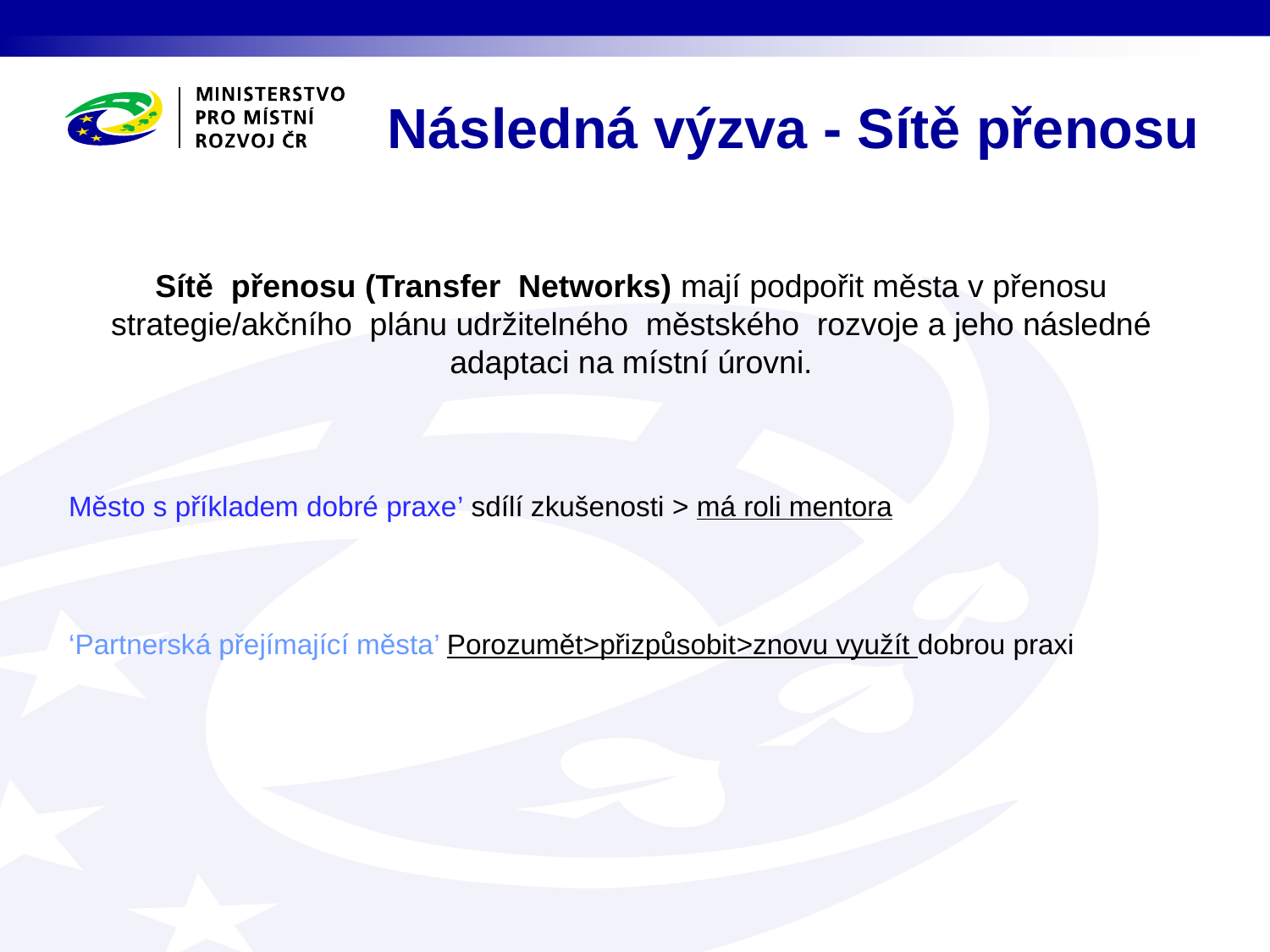

# Následná výzva - Sítě přenosu

Sítě  přenosu (Transfer  Networks) mají podpořit města v přenosu strategie/akčního  plánu udržitelného  městského  rozvoje a jeho následné adaptaci na místní úrovni.

Město s příkladem dobré praxe’ sdílí zkušenosti > má roli mentora

‘Partnerská přejímající města’ Porozumět>přizpůsobit>znovu využít dobrou praxi